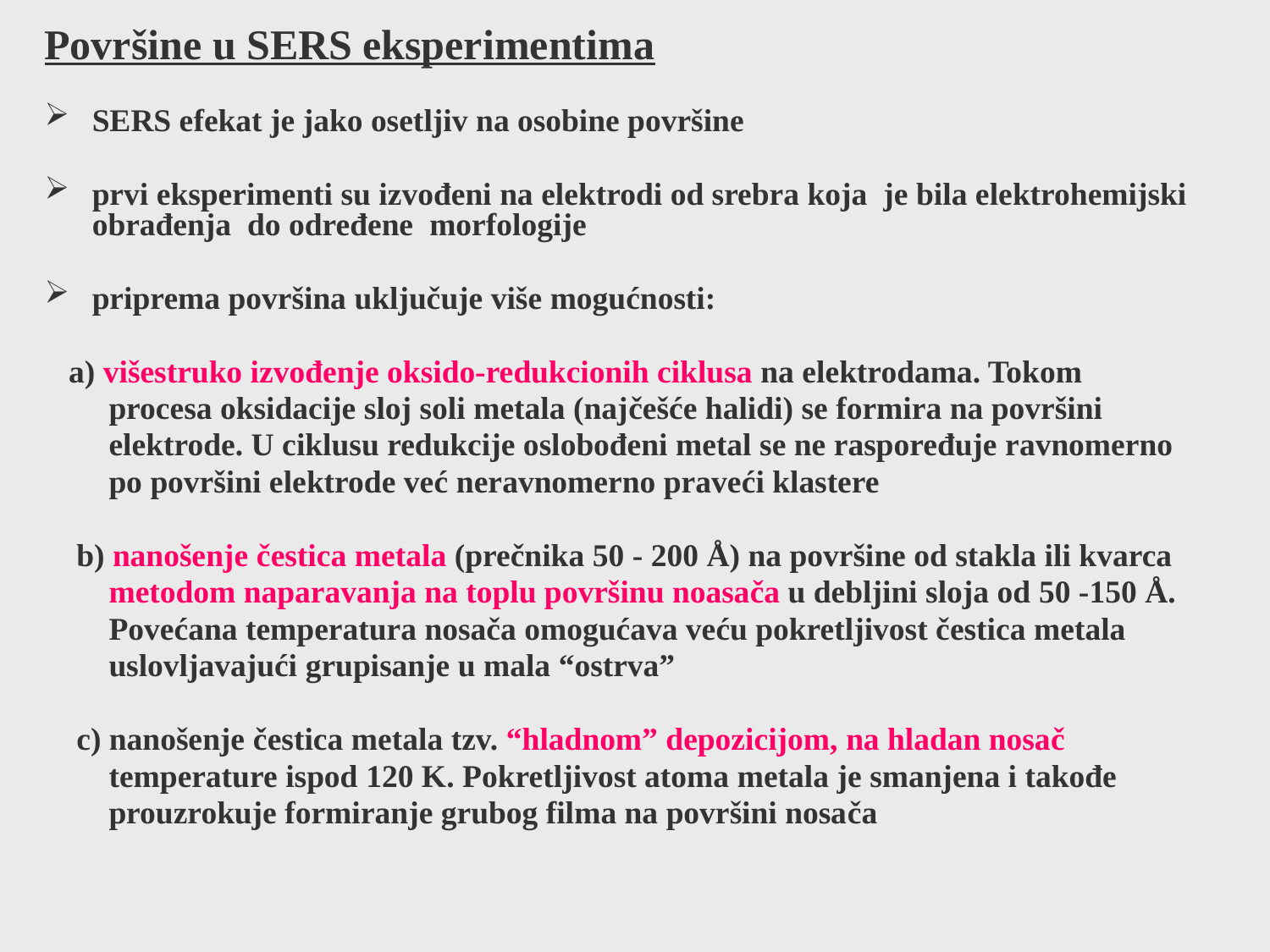

Površine u SERS eksperimentima

SERS efekat je jako osetljiv na osobine površine

prvi eksperimenti su izvođeni na elektrodi od srebra koja  je bila elektrohemijski obrađenja  do određene  morfologije

priprema površina uključuje više mogućnosti:

   a) višestruko izvođenje oksido-redukcionih ciklusa na elektrodama. Tokom
        procesa oksidacije sloj soli metala (najčešće halidi) se formira na površini
        elektrode. U ciklusu redukcije oslobođeni metal se ne raspoređuje ravnomerno
        po površini elektrode već neravnomerno praveći klastere

    b) nanošenje čestica metala (prečnika 50 - 200 Å) na površine od stakla ili kvarca
        metodom naparavanja na toplu površinu noasača u debljini sloja od 50 -150 Å.
        Povećana temperatura nosača omogućava veću pokretljivost čestica metala
        uslovljavajući grupisanje u mala “ostrva”

    c) nanošenje čestica metala tzv. “hladnom” depozicijom, na hladan nosač
        temperature ispod 120 K. Pokretljivost atoma metala je smanjena i takođe
        prouzrokuje formiranje grubog filma na površini nosača